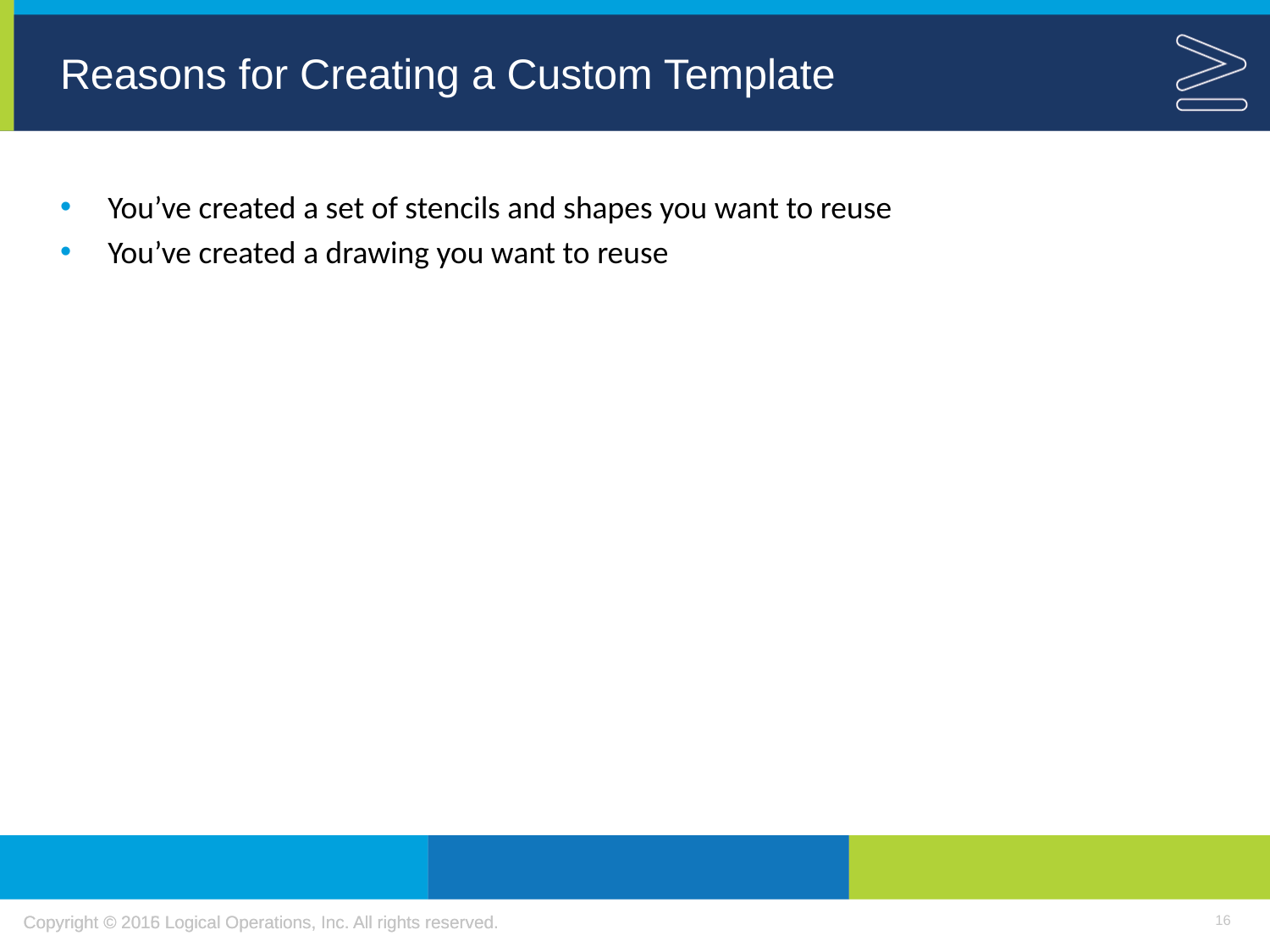

# Reasons for Creating a Custom Template
You’ve created a set of stencils and shapes you want to reuse
You’ve created a drawing you want to reuse

16